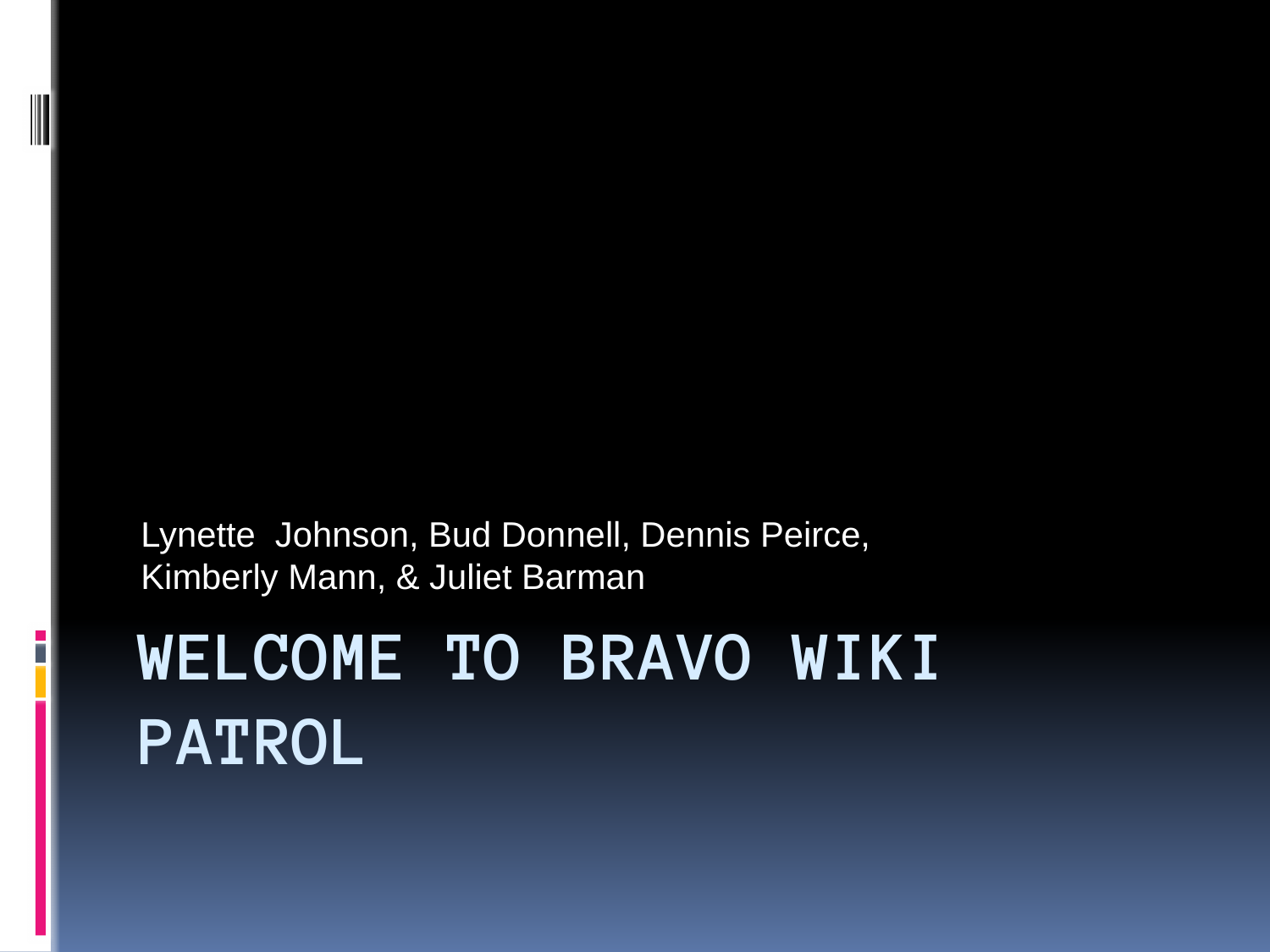

Lynette  Johnson, Bud Donnell, Dennis Peirce,
Kimberly Mann, & Juliet Barman
# Welcome to Bravo Wiki Patrol